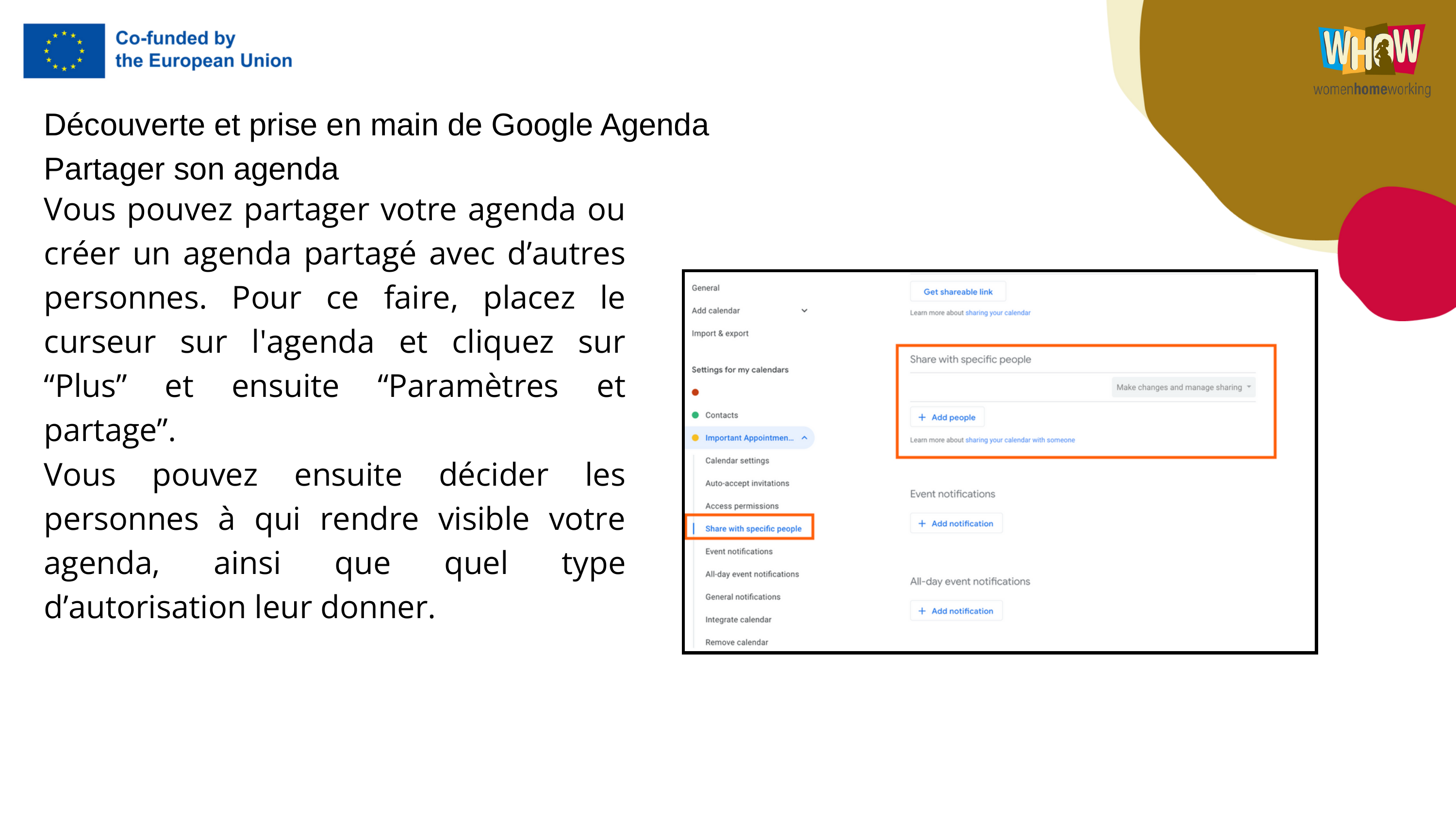

Découverte et prise en main de Google Agenda
Partager son agenda
Vous pouvez partager votre agenda ou créer un agenda partagé avec d’autres personnes. Pour ce faire, placez le curseur sur l'agenda et cliquez sur “Plus” et ensuite “Paramètres et partage”.
Vous pouvez ensuite décider les personnes à qui rendre visible votre agenda, ainsi que quel type d’autorisation leur donner.